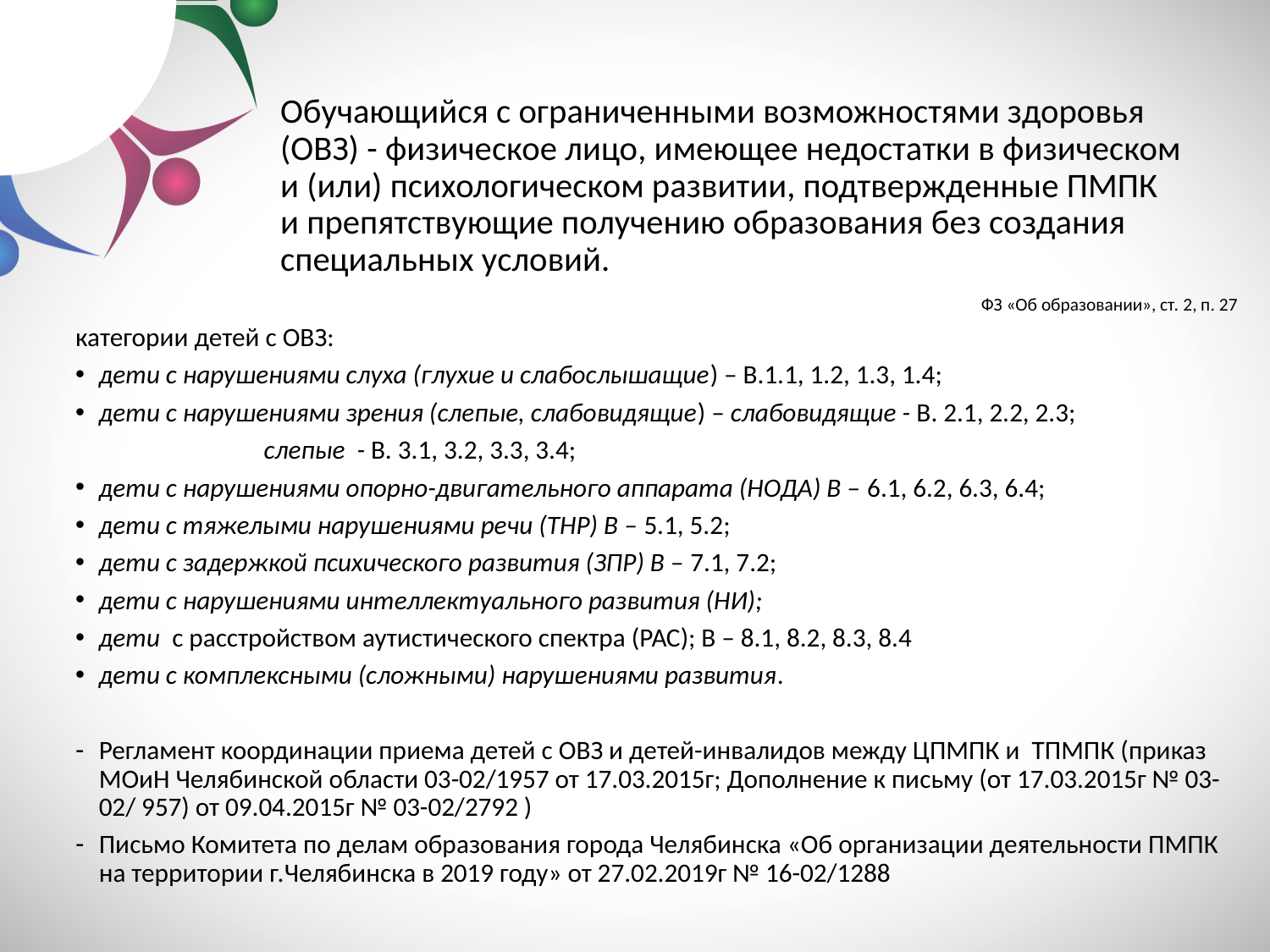

# Обучающийся с ограниченными возможностями здоровья (ОВЗ) - физическое лицо, имеющее недостатки в физическом и (или) психологическом развитии, подтвержденные ПМПК и препятствующие получению образования без создания специальных условий.
ФЗ «Об образовании», ст. 2, п. 27
категории детей с ОВЗ:
дети с нарушениями слуха (глухие и слабослышащие) – В.1.1, 1.2, 1.3, 1.4;
дети с нарушениями зрения (слепые, слабовидящие) – слабовидящие - В. 2.1, 2.2, 2.3;
							                 слепые  - В. 3.1, 3.2, 3.3, 3.4;
дети с нарушениями опорно-двигательного аппарата (НОДА) В – 6.1, 6.2, 6.3, 6.4;
дети с тяжелыми нарушениями речи (ТНР) В – 5.1, 5.2;
дети с задержкой психического развития (ЗПР) В – 7.1, 7.2;
дети с нарушениями интеллектуального развития (НИ);
дети  с расстройством аутистического спектра (РАС); В – 8.1, 8.2, 8.3, 8.4
дети с комплексными (сложными) нарушениями развития.

Регламент координации приема детей с ОВЗ и детей-инвалидов между ЦПМПК и  ТПМПК (приказ МОиН Челябинской области 03-02/1957 от 17.03.2015г; Дополнение к письму (от 17.03.2015г № 03-02/ 957) от 09.04.2015г № 03-02/2792 )
Письмо Комитета по делам образования города Челябинска «Об организации деятельности ПМПК на территории г.Челябинска в 2019 году» от 27.02.2019г № 16-02/1288